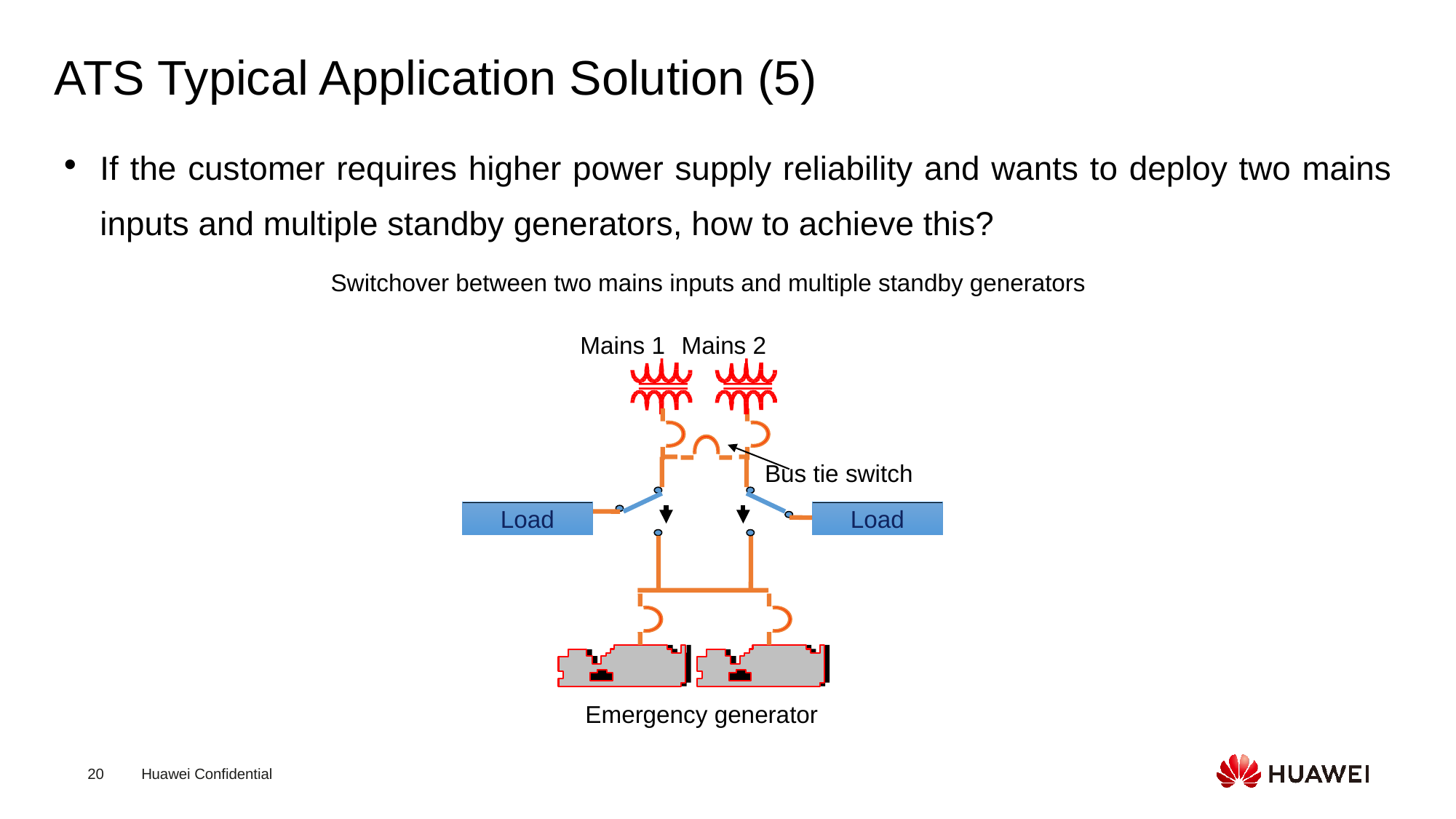

# ATS Typical Application Solution (5)
If the customer requires higher power supply reliability and wants to deploy two mains inputs and multiple standby generators, how to achieve this?
Switchover between two mains inputs and multiple standby generators
Mains 2
Mains 1

Bus tie switch

Load
Load

Emergency generator